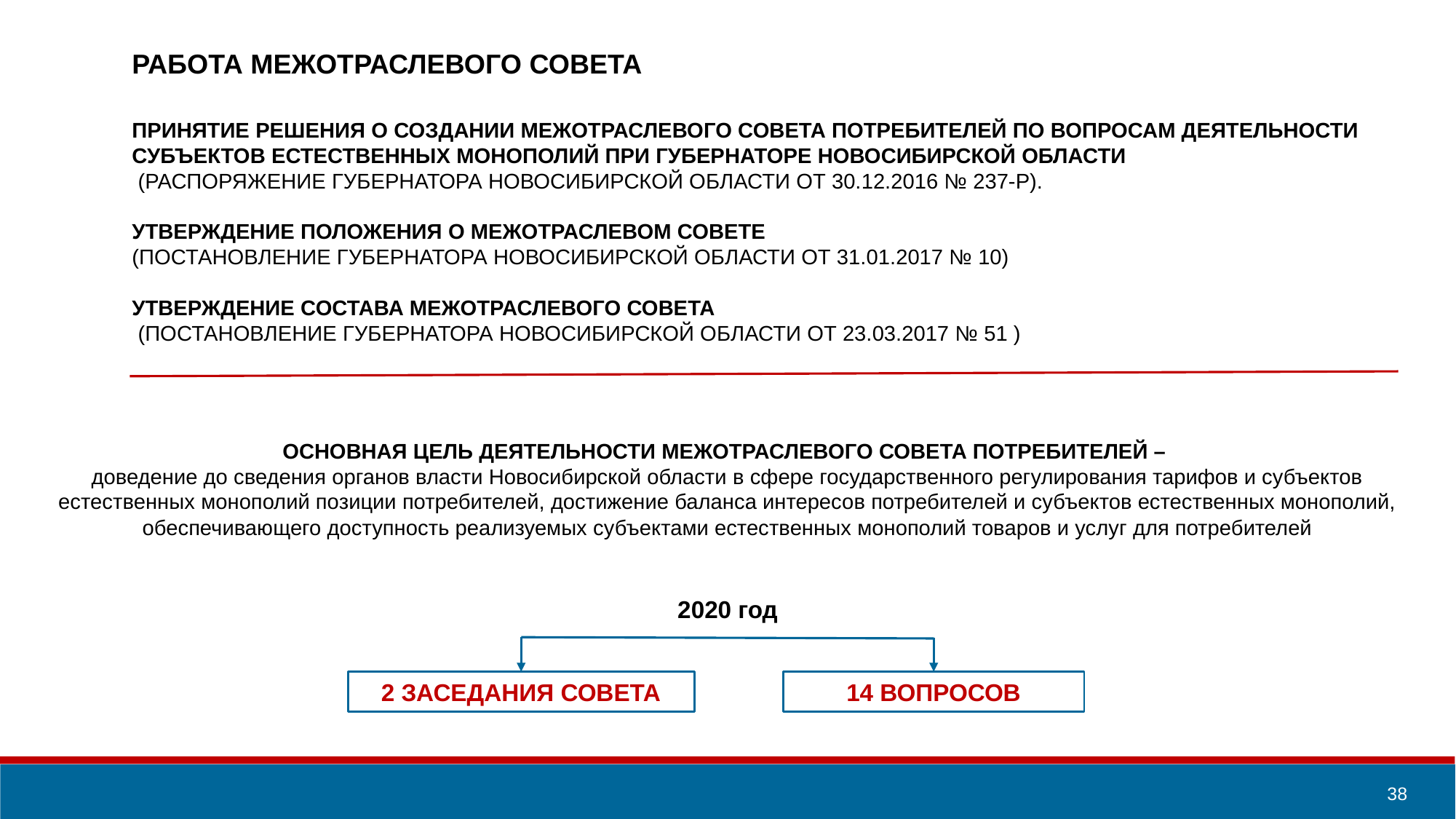

РАБОТА МЕЖОТРАСЛЕВОГО СОВЕТА
ПРИНЯТИЕ РЕШЕНИЯ О СОЗДАНИИ МЕЖОТРАСЛЕВОГО СОВЕТА ПОТРЕБИТЕЛЕЙ ПО ВОПРОСАМ ДЕЯТЕЛЬНОСТИ СУБЪЕКТОВ ЕСТЕСТВЕННЫХ МОНОПОЛИЙ ПРИ ГУБЕРНАТОРЕ НОВОСИБИРСКОЙ ОБЛАСТИ
 (РАСПОРЯЖЕНИЕ ГУБЕРНАТОРА НОВОСИБИРСКОЙ ОБЛАСТИ ОТ 30.12.2016 № 237-Р).

УТВЕРЖДЕНИЕ ПОЛОЖЕНИЯ О МЕЖОТРАСЛЕВОМ СОВЕТЕ
(ПОСТАНОВЛЕНИЕ ГУБЕРНАТОРА НОВОСИБИРСКОЙ ОБЛАСТИ ОТ 31.01.2017 № 10)

УТВЕРЖДЕНИЕ СОСТАВА МЕЖОТРАСЛЕВОГО СОВЕТА
 (ПОСТАНОВЛЕНИЕ ГУБЕРНАТОРА НОВОСИБИРСКОЙ ОБЛАСТИ ОТ 23.03.2017 № 51 )
ОСНОВНАЯ ЦЕЛЬ ДЕЯТЕЛЬНОСТИ МЕЖОТРАСЛЕВОГО СОВЕТА ПОТРЕБИТЕЛЕЙ –
доведение до сведения органов власти Новосибирской области в сфере государственного регулирования тарифов и субъектов естественных монополий позиции потребителей, достижение баланса интересов потребителей и субъектов естественных монополий, обеспечивающего доступность реализуемых субъектами естественных монополий товаров и услуг для потребителей

2020 год
2 ЗАСЕДАНИЯ СОВЕТА
14 ВОПРОСОВ
38